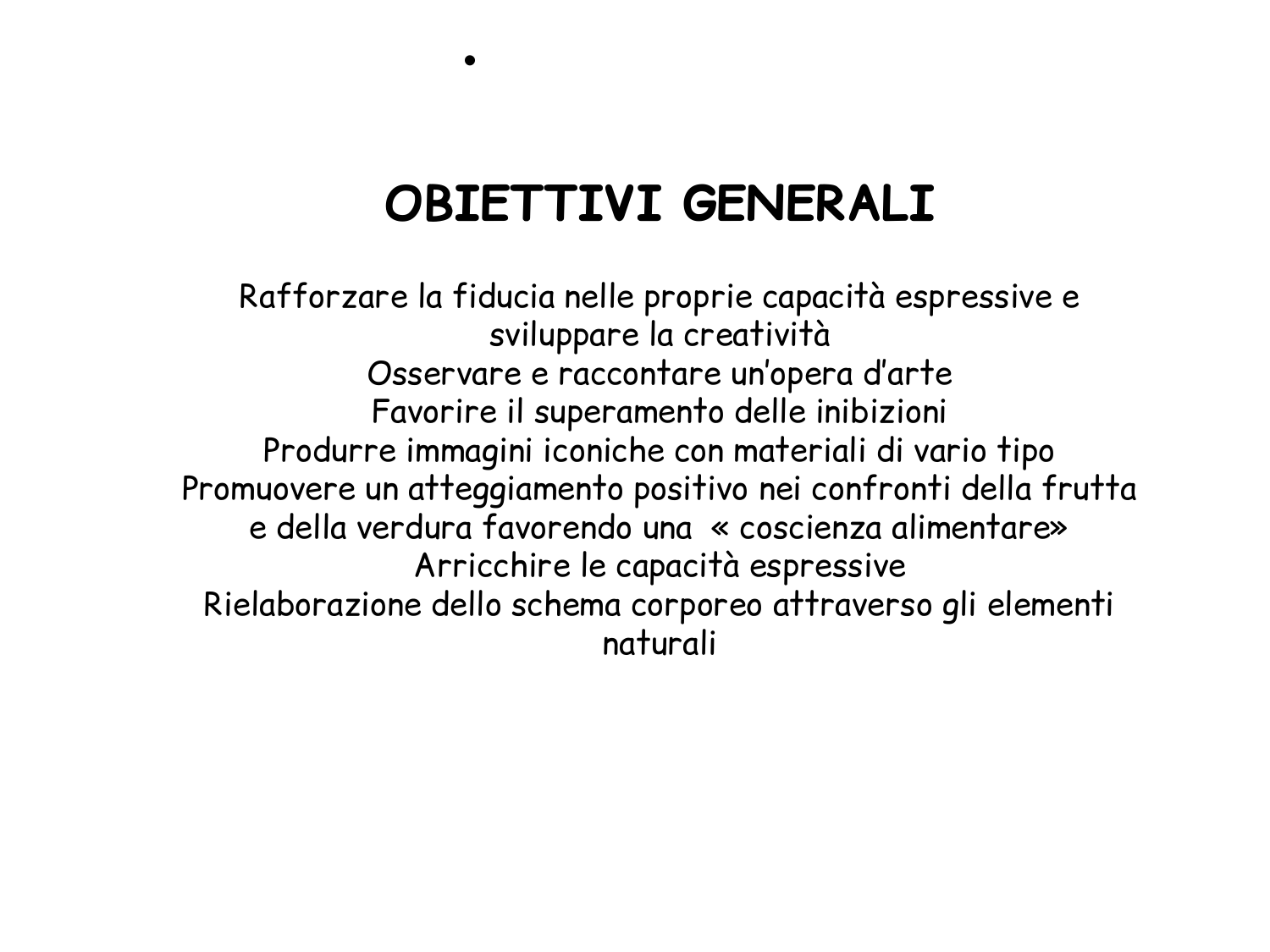

# OBIETTIVI GENERALI Rafforzare la fiducia nelle proprie capacità espressive e sviluppare la creatività Osservare e raccontare un’opera d’arte Favorire il superamento delle inibizioni Produrre immagini iconiche con materiali di vario tipo Promuovere un atteggiamento positivo nei confronti della frutta e della verdura favorendo una  « coscienza alimentare» Arricchire le capacità espressive Rielaborazione dello schema corporeo attraverso gli elementi naturali